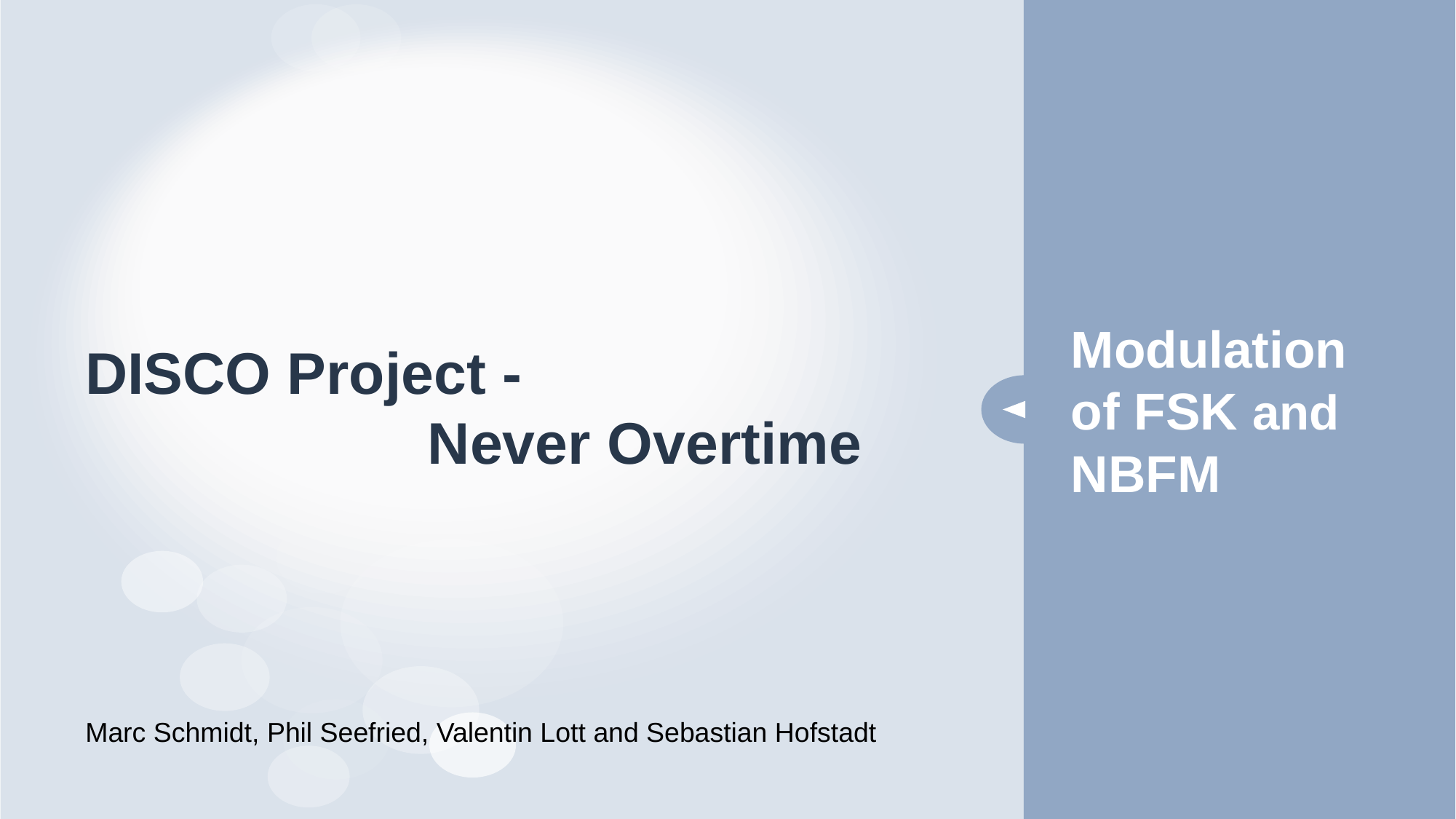

# DISCO Project - Never Overtime
Modulation of FSK and
NBFM
Marc Schmidt, Phil Seefried, Valentin Lott and Sebastian Hofstadt